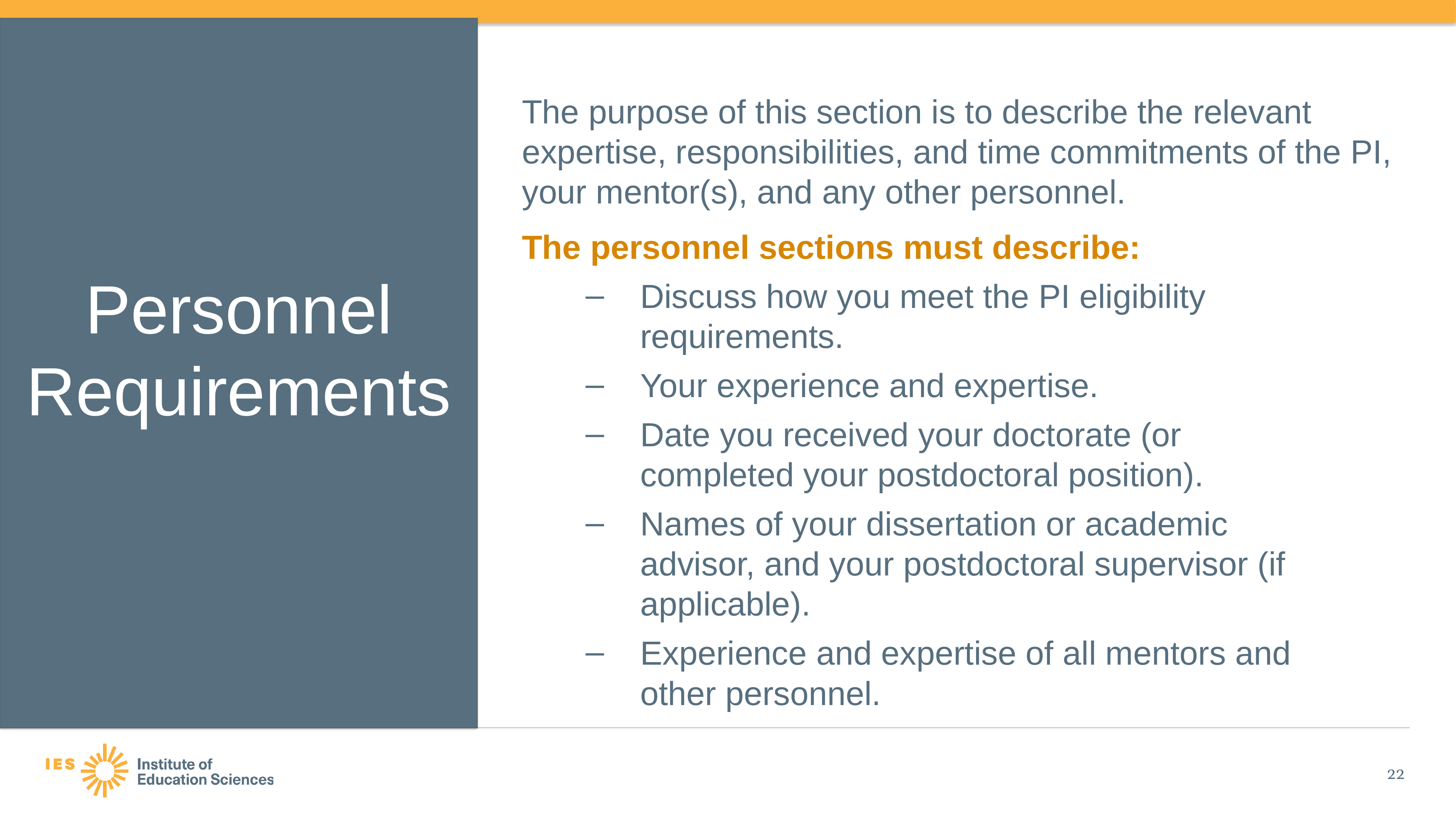

The purpose of this section is to describe the relevant expertise, responsibilities, and time commitments of the PI, your mentor(s), and any other personnel.
The personnel sections must describe:
Discuss how you meet the PI eligibility requirements.
Your experience and expertise.
Date you received your doctorate (or completed your postdoctoral position).
Names of your dissertation or academic advisor, and your postdoctoral supervisor (if applicable).
Experience and expertise of all mentors and other personnel.

# Personnel Requirements
22